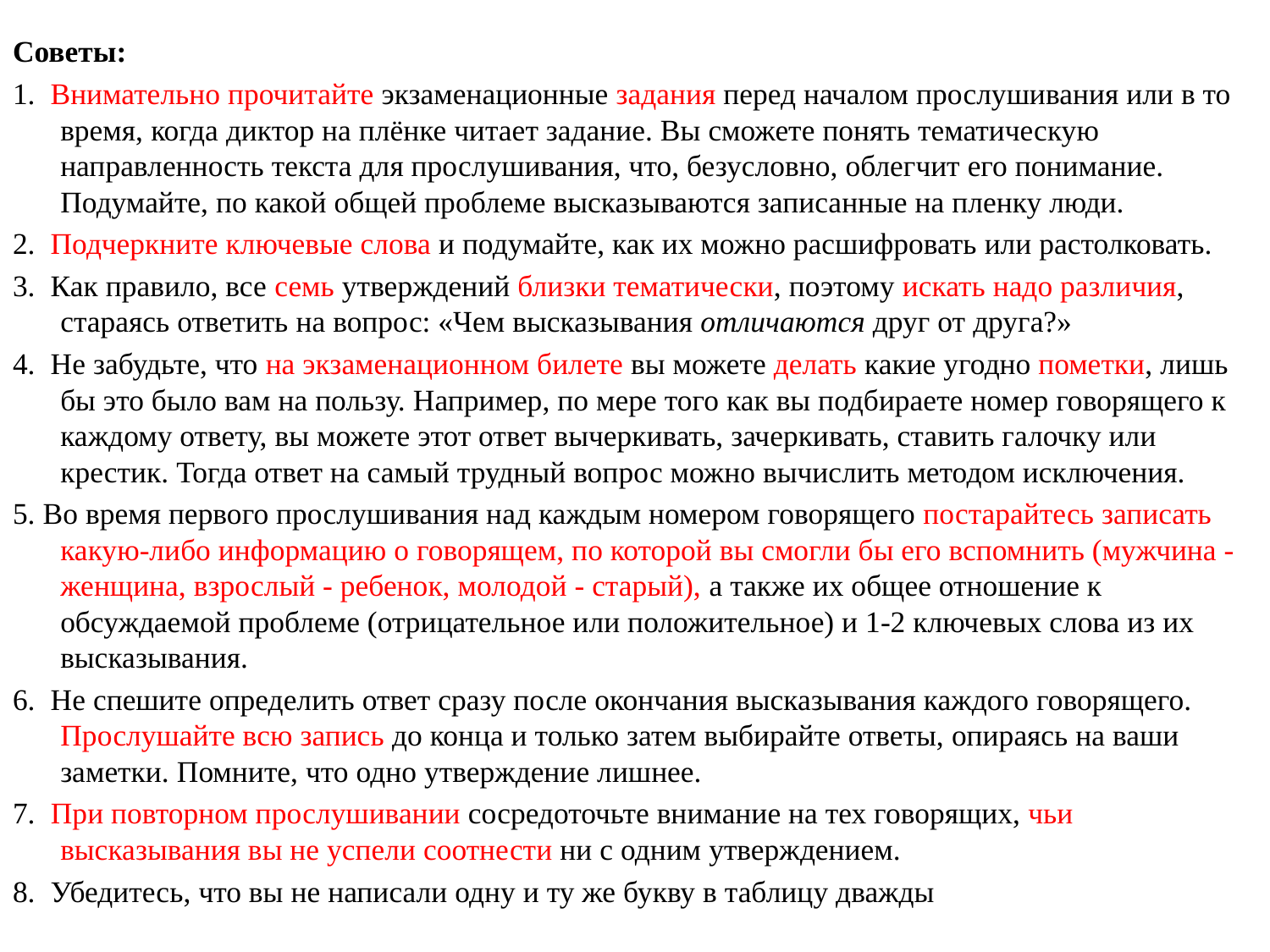

Советы:
1.  Внимательно прочитайте экзаменационные задания перед началом прослушивания или в то время, когда диктор на плёнке читает задание. Вы сможете понять тематическую направленность текста для прослушивания, что, безусловно, облегчит его понимание. Подумайте, по какой общей проблеме высказываются записанные на пленку люди.
2.  Подчеркните ключевые слова и подумайте, как их можно расшифровать или растолковать.
3.  Как правило, все семь утверждений близки тематически, поэтому искать надо различия, стараясь ответить на вопрос: «Чем высказывания отличаются друг от друга?»
4.  Не забудьте, что на экзаменационном билете вы можете делать какие угодно пометки, лишь бы это было вам на пользу. Например, по мере того как вы подбираете номер говорящего к каждому ответу, вы можете этот ответ вычеркивать, зачеркивать, ставить галочку или крестик. Тогда ответ на самый трудный вопрос можно вычислить методом исключения.
5. Во время первого прослушивания над каждым номером говорящего постарайтесь записать какую-либо информацию о говорящем, по которой вы смогли бы его вспомнить (мужчина - женщина, взрослый - ребенок, молодой - старый), а также их общее отношение к обсуждаемой проблеме (отрицательное или положительное) и 1-2 ключевых слова из их высказывания.
6.  Не спешите определить ответ сразу после окончания высказывания каждого говорящего. Прослушайте всю запись до конца и только затем выбирайте ответы, опираясь на ваши заметки. Помните, что одно утверждение лишнее.
7.  При повторном прослушивании сосредоточьте внимание на тех говорящих, чьи высказывания вы не успели соотнести ни с одним утверждением.
8.  Убедитесь, что вы не написали одну и ту же букву в таблицу дважды